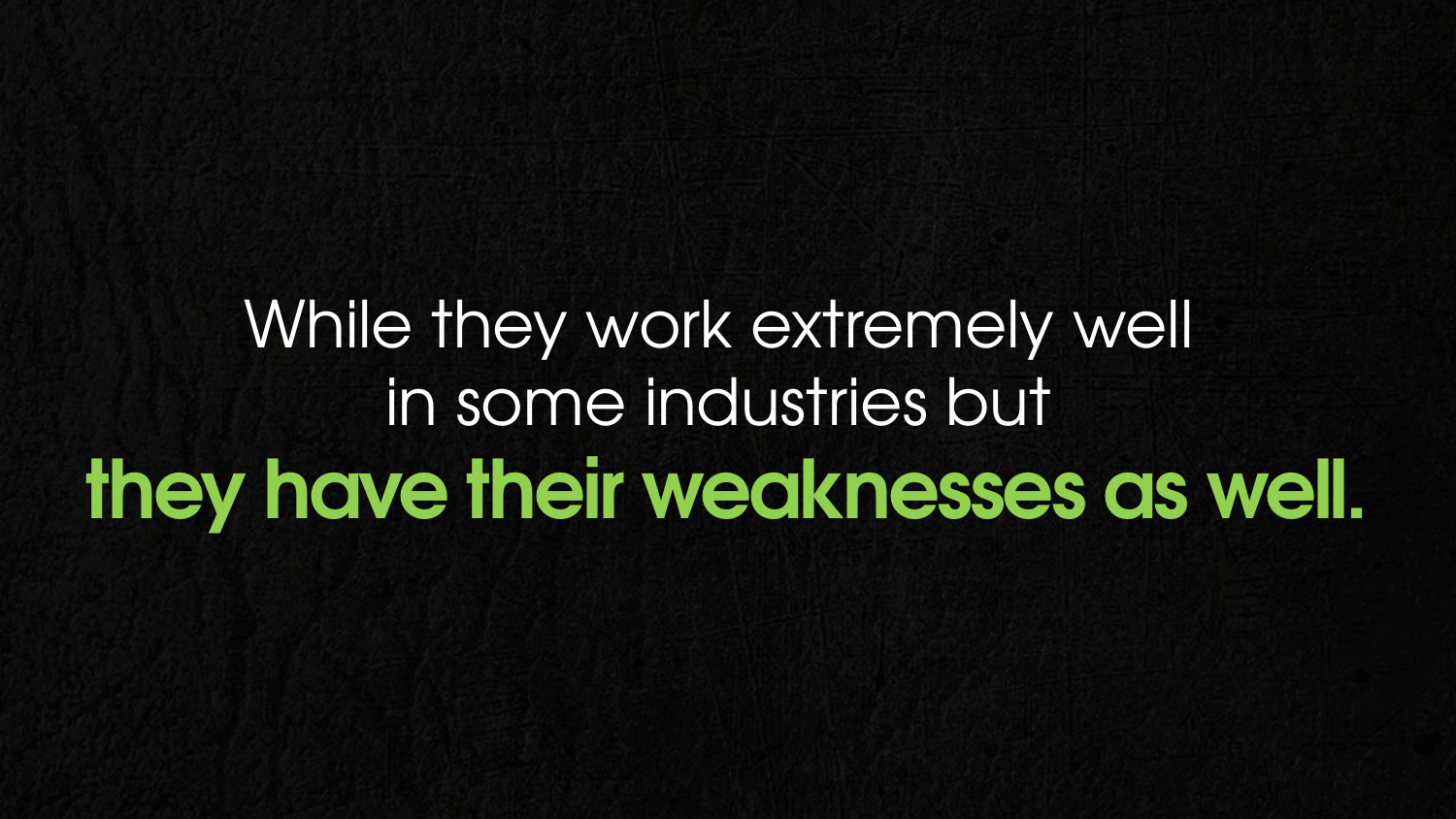

While they work extremely well
in some industries but
they have their weaknesses as well.